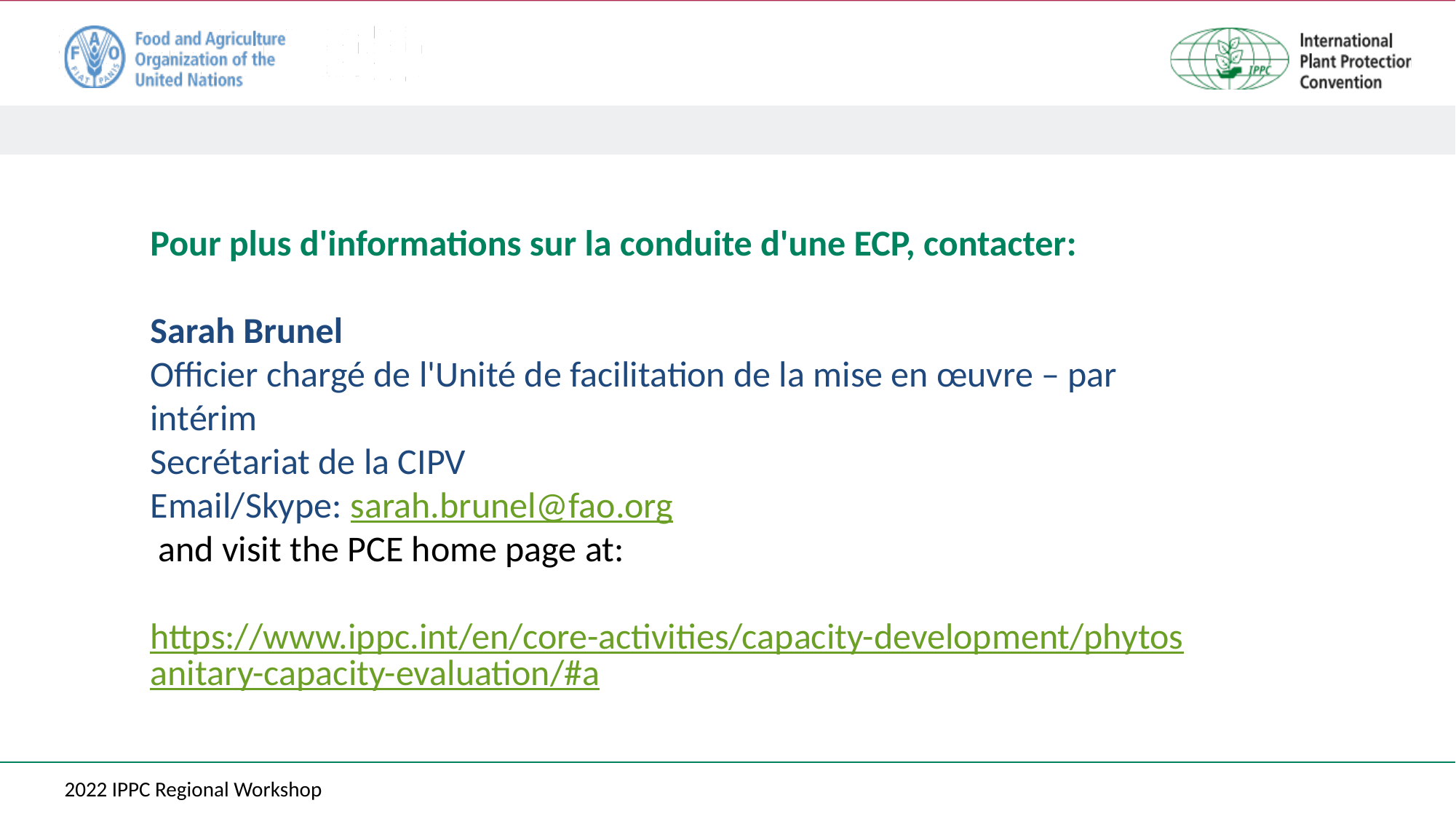

Pour plus d'informations sur la conduite d'une ECP, contacter:

Sarah Brunel
Officier chargé de l'Unité de facilitation de la mise en œuvre – par intérim
Secrétariat de la CIPV
Email/Skype: sarah.brunel@fao.org
 and visit the PCE home page at:
 https://www.ippc.int/en/core-activities/capacity-development/phytosanitary-capacity-evaluation/#a